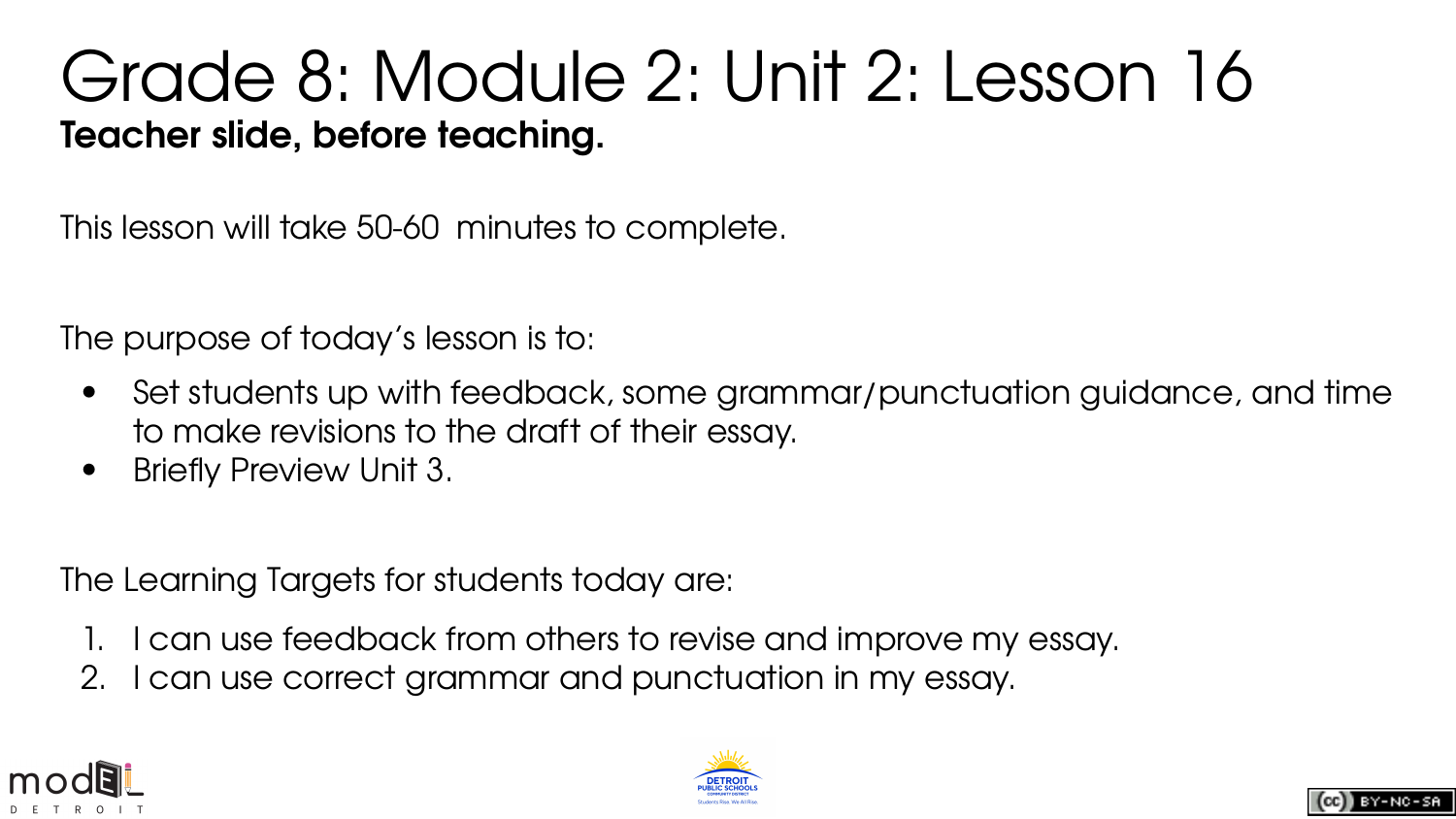

# Grade 8: Module 2: Unit 2: Lesson 16
Teacher slide, before teaching.
This lesson will take 50-60  minutes to complete.

The purpose of today’s lesson is to:
Set students up with feedback, some grammar/punctuation guidance, and time to make revisions to the draft of their essay.
Briefly Preview Unit 3.

The Learning Targets for students today are:
I can use feedback from others to revise and improve my essay.
I can use correct grammar and punctuation in my essay.